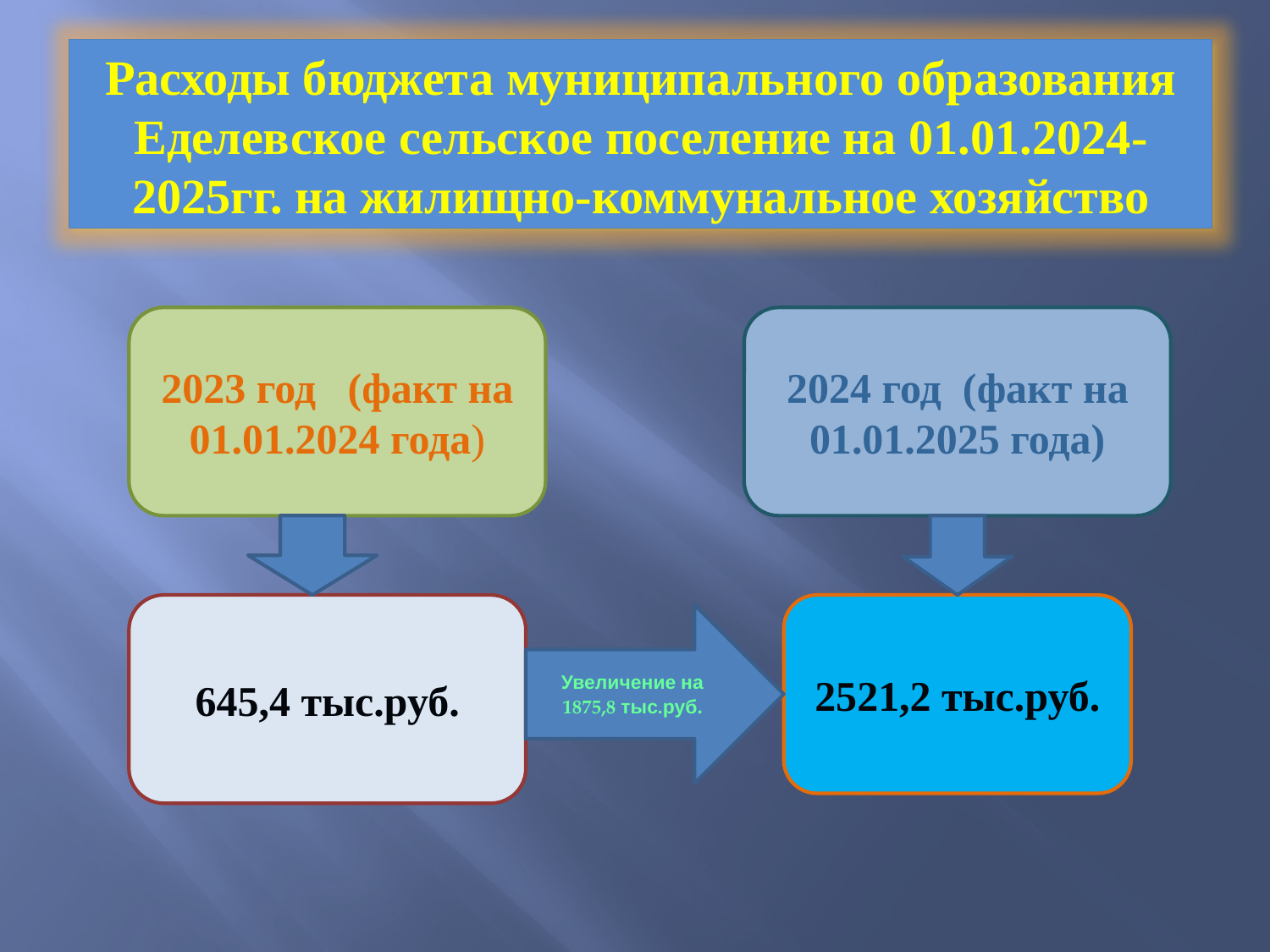

Расходы бюджета муниципального образования Еделевское сельское поселение на 01.01.2024-2025гг. на жилищно-коммунальное хозяйство
2023 год   (факт на 01.01.2024 года)
2024 год  (факт на 01.01.2025 года)

645,4 тыс.руб.
2521,2 тыс.руб.
Увеличение на 1875,8 тыс.руб.